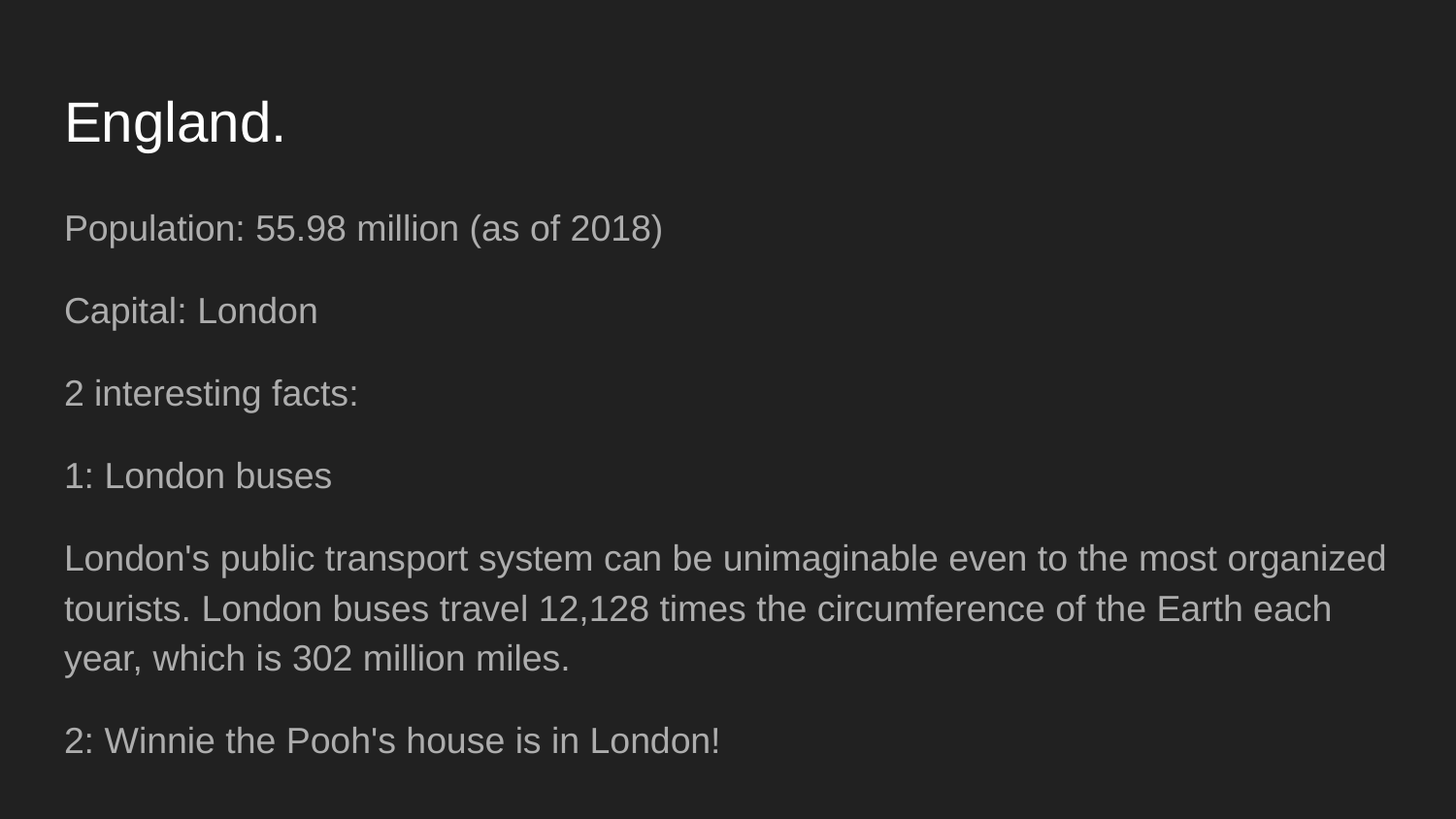

# England.
Population: 55.98 million (as of 2018)
Capital: London
2 interesting facts:
1: London buses
London's public transport system can be unimaginable even to the most organized tourists. London buses travel 12,128 times the circumference of the Earth each year, which is 302 million miles.
2: Winnie the Pooh's house is in London!